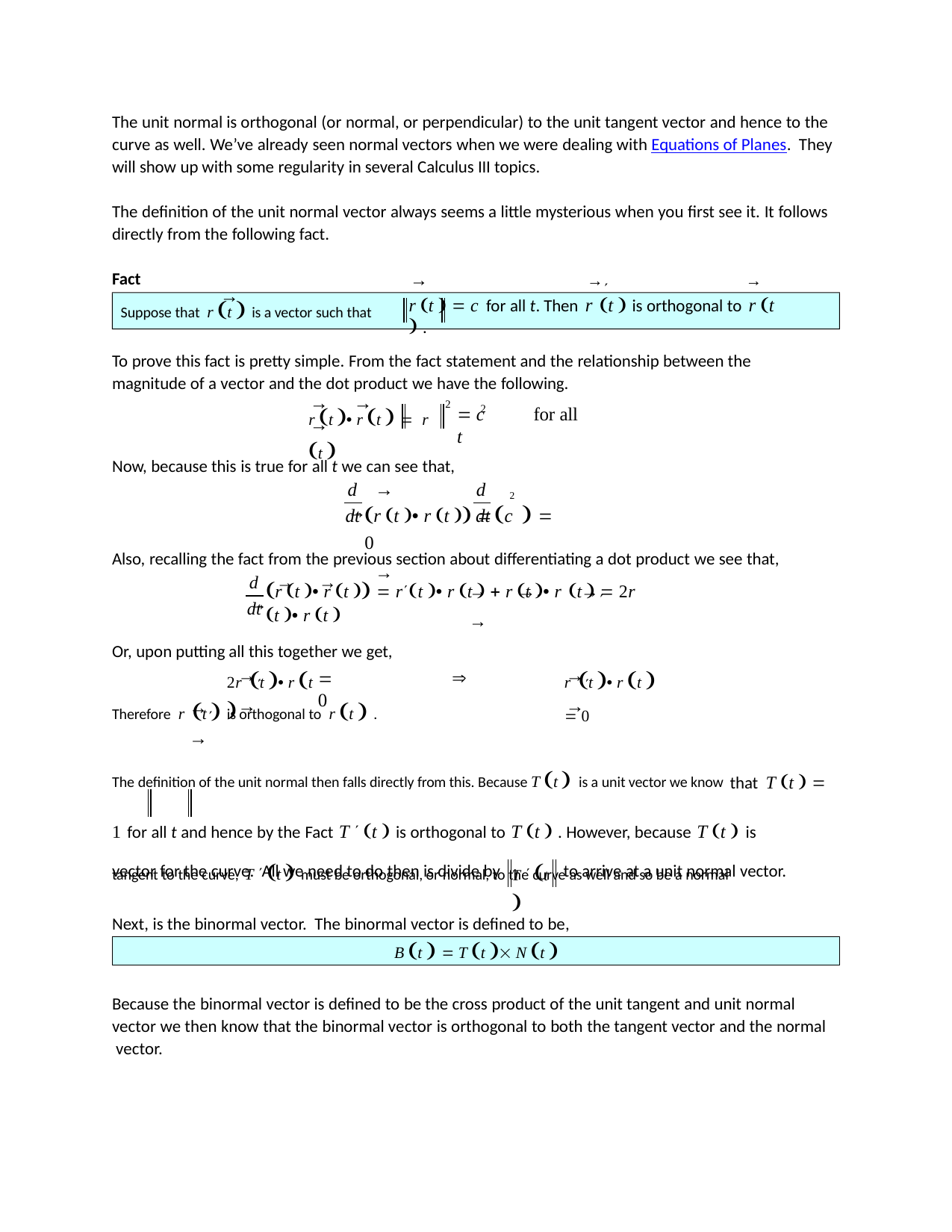

The unit normal is orthogonal (or normal, or perpendicular) to the unit tangent vector and hence to the  curve as well. We’ve already seen normal vectors when we were dealing with Equations of Planes.  They  will show up with some regularity in several Calculus III topics.

The definition of the unit normal vector always seems a little mysterious when you first see it. It follows  directly from the following fact.

Fact
→
→	→′	→
r (t ) = c for all t. Then r (t ) is orthogonal to r (t ) .
Suppose that r (t ) is a vector such that

To prove this fact is pretty simple. From the fact statement and the relationship between the  magnitude of a vector and the dot product we have the following.
→	→	→
2
r (t )• r (t ) =  r (t )
2
= c	for all t

Now, because this is true for all t we can see that,
d
d	→	→
(r (t )• r (t )) =	(c  ) = 0
2
dt	dt

Also, recalling the fact from the previous section about differentiating a dot product we see that,
d	→	→	→
→
(r (t )• r (t )) = r′(t )• r (t ) + r (t )• r (t ) = 2r (t )• r (t )
→	→′	→′	→
dt

Or, upon putting all this together we get,
→′	→
→′	→
2r  (t )• r (t )
r  (t )• r (t ) = 0
= 0
⇒
→′	→
Therefore r (t ) is orthogonal to r (t ) .
The definition of the unit normal then falls directly from this. Because T (t ) is a unit vector we know  that T (t ) = 1 for all t and hence by the Fact T ′ (t ) is orthogonal to T (t ) . However, because T (t ) is
tangent to the curve, T ′ (t ) must be orthogonal, or normal, to the curve as well and so be a normal

T ′ (t )
vector for the curve. All we need to do then is divide by
to arrive at a unit normal vector.

Next, is the binormal vector. The binormal vector is defined to be,
B (t ) = T (t )× N (t )
Because the binormal vector is defined to be the cross product of the unit tangent and unit normal  vector we then know that the binormal vector is orthogonal to both the tangent vector and the normal  vector.